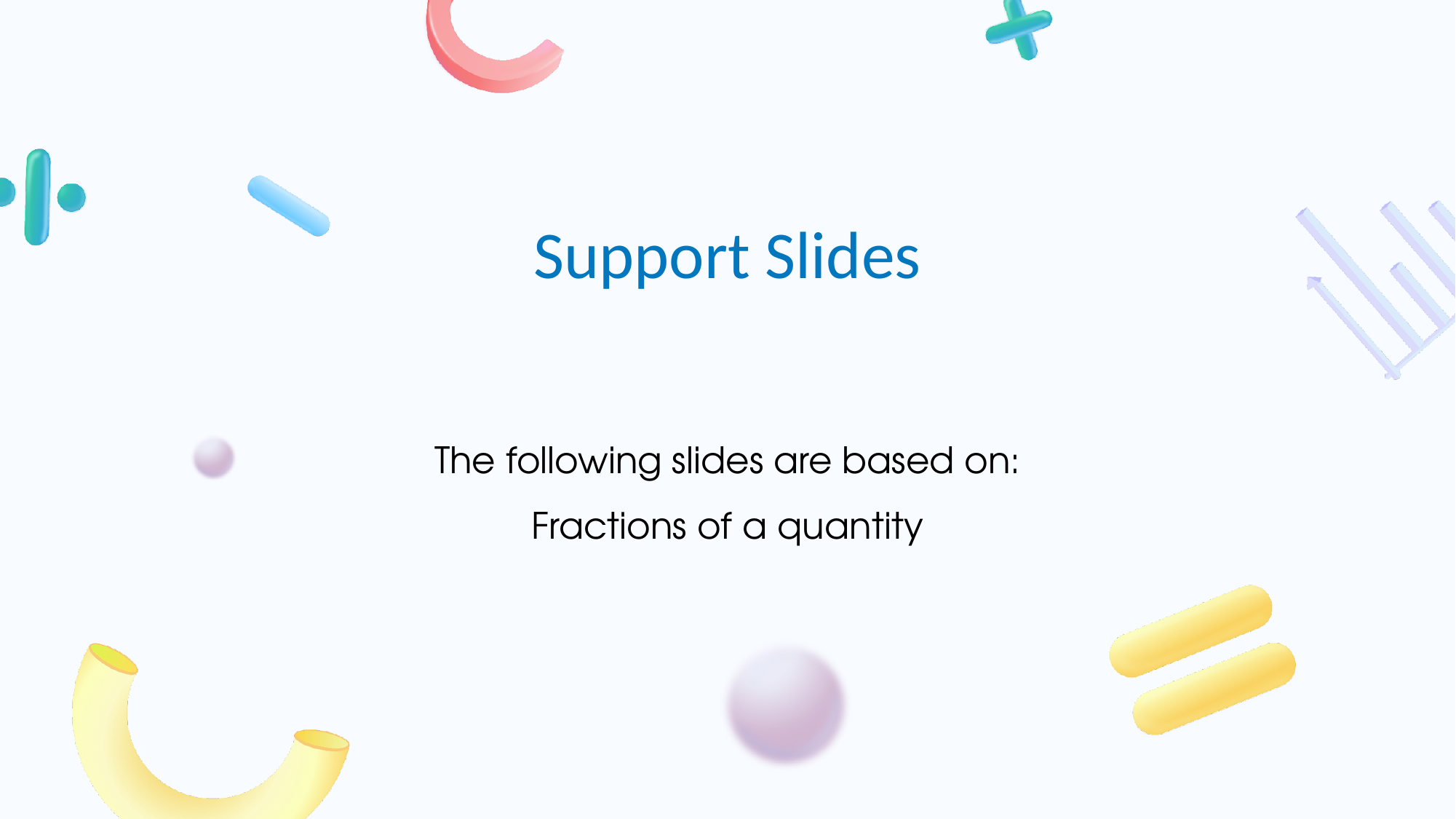

# The following slides are based on: Fractions of a quantity